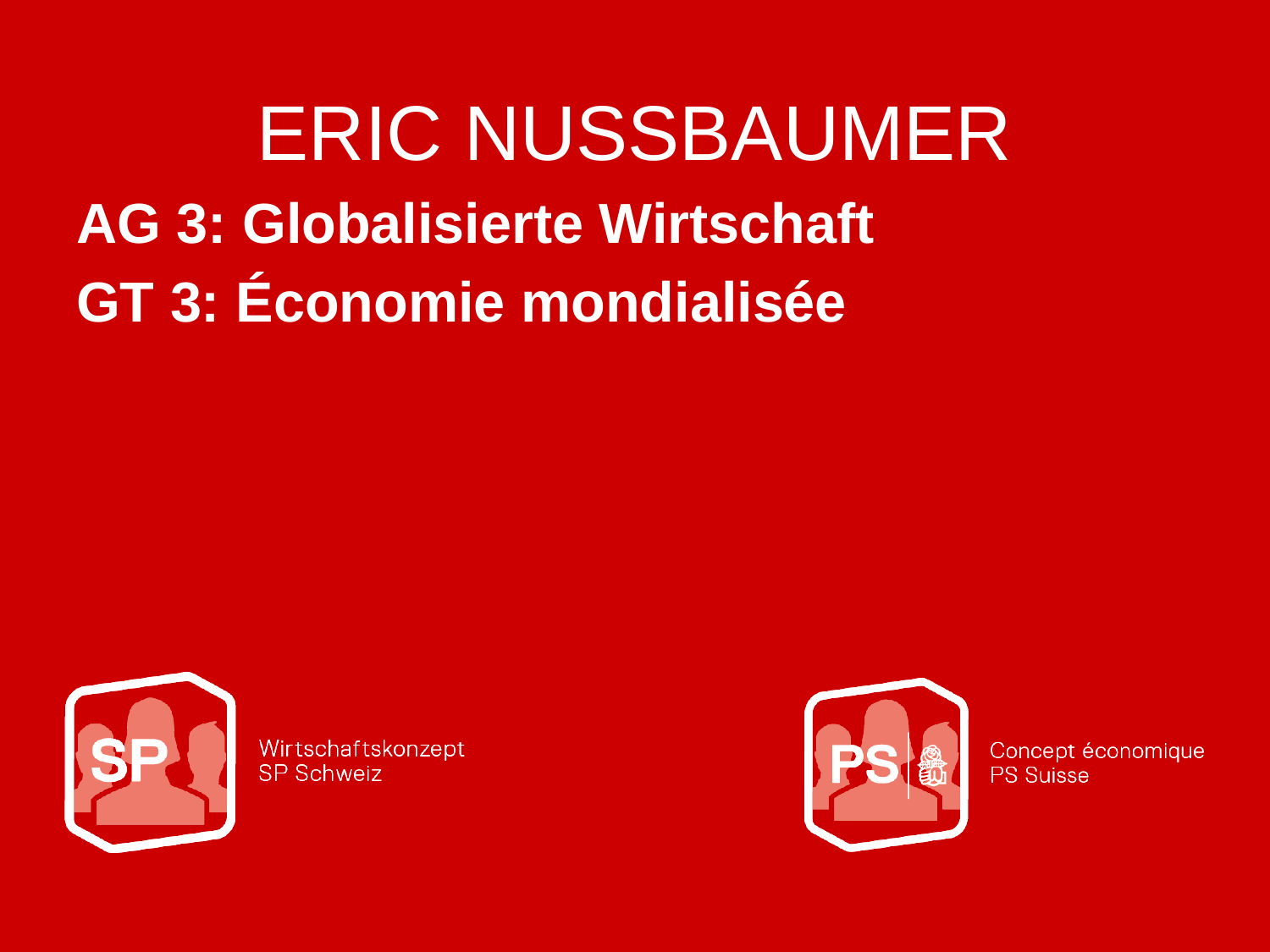

ERIC NUSSBAUMER
AG 3: Globalisierte Wirtschaft
GT 3: Économie mondialisée